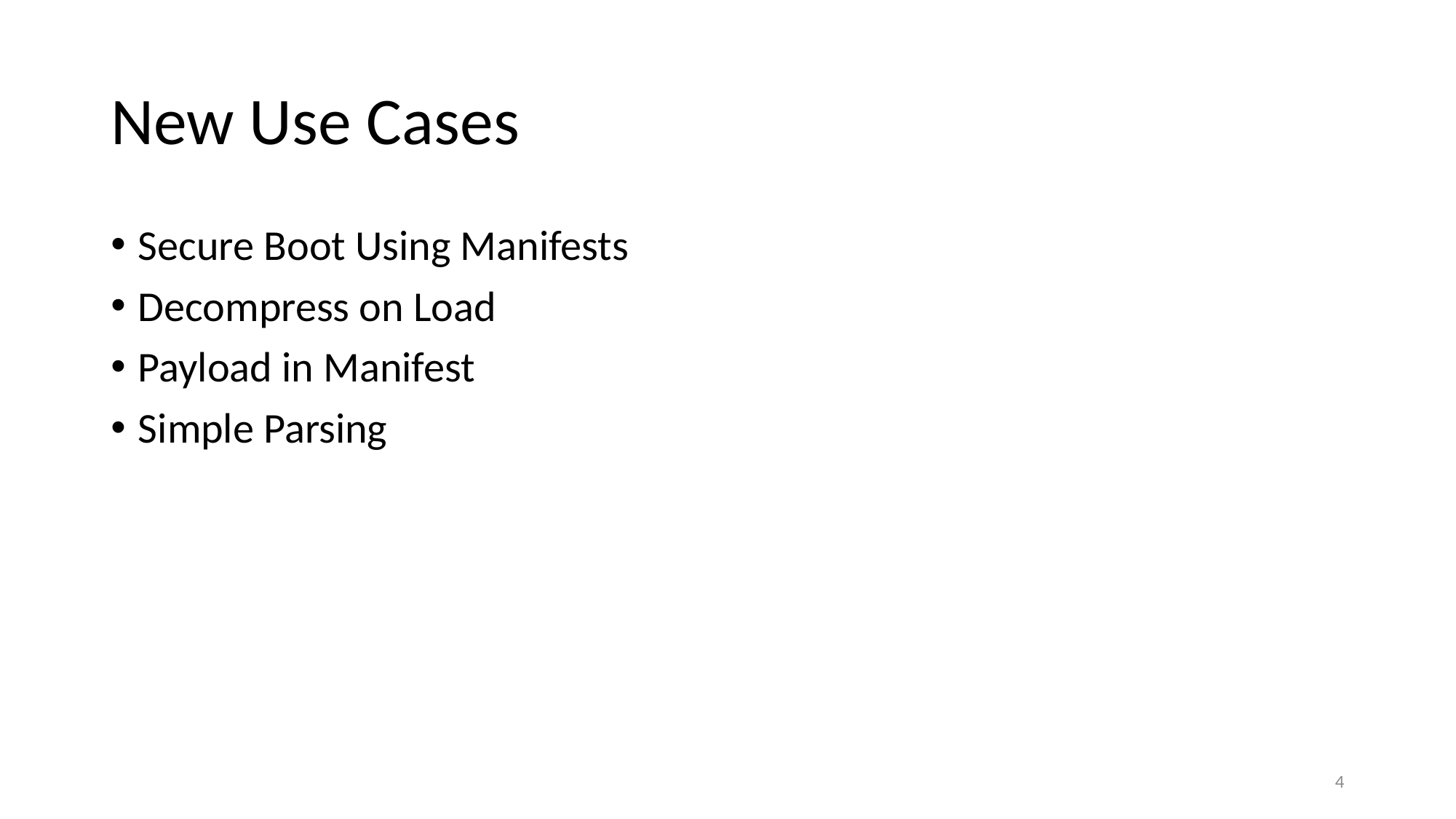

# New Use Cases
Secure Boot Using Manifests
Decompress on Load
Payload in Manifest
Simple Parsing
4